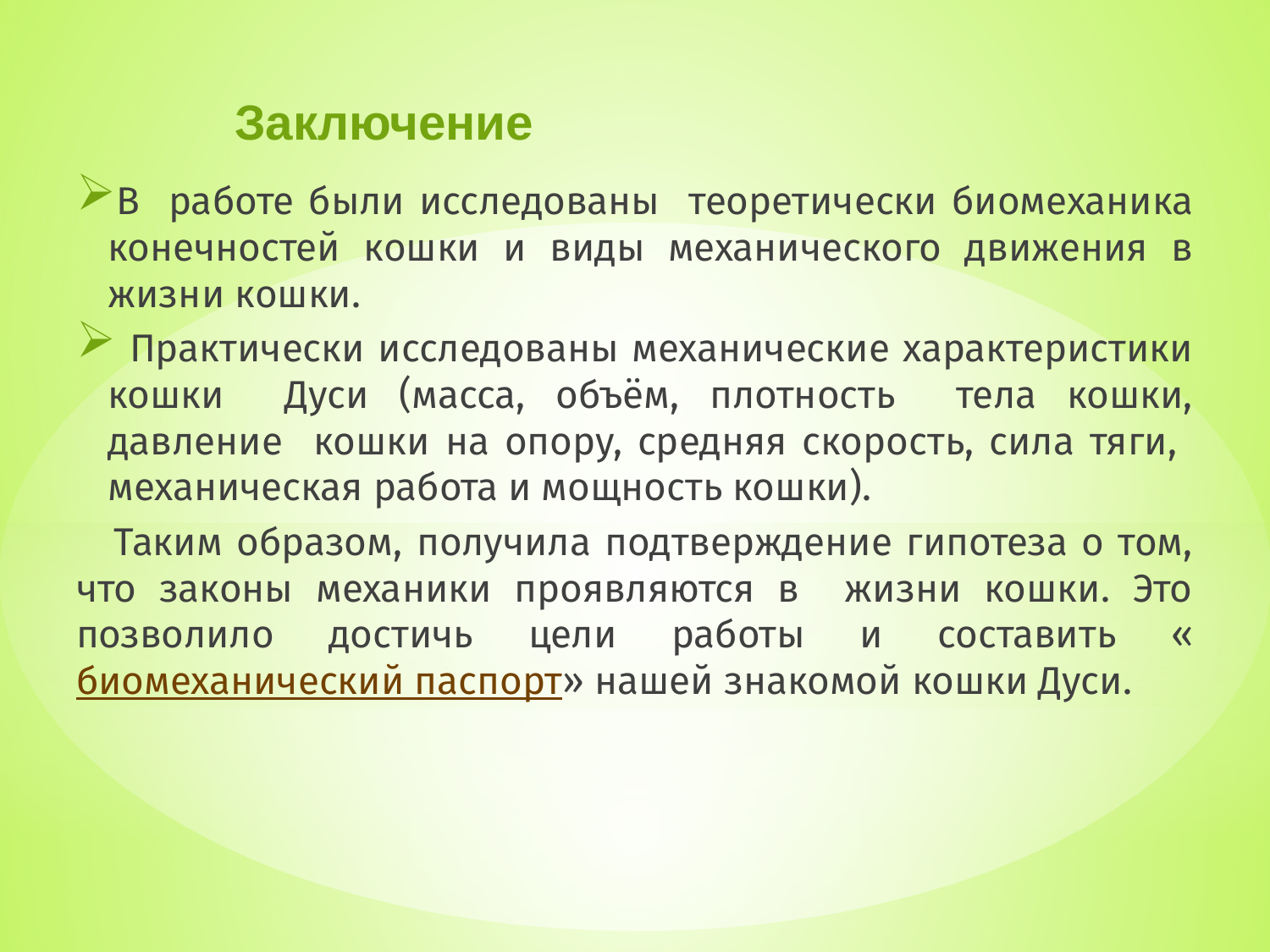

Заключение
В  работе были исследованы  теоретически биомеханика конечностей кошки и виды механического движения в жизни кошки.
 Практически исследованы механические характеристики кошки  Дуси (масса, объём, плотность  тела кошки, давление  кошки на опору, средняя скорость, сила тяги,  механическая работа и мощность кошки).
Таким образом, получила подтверждение гипотеза о том, что законы механики проявляются в  жизни кошки. Это позволило достичь цели работы и составить «биомеханический паспорт» нашей знакомой кошки Дуси.